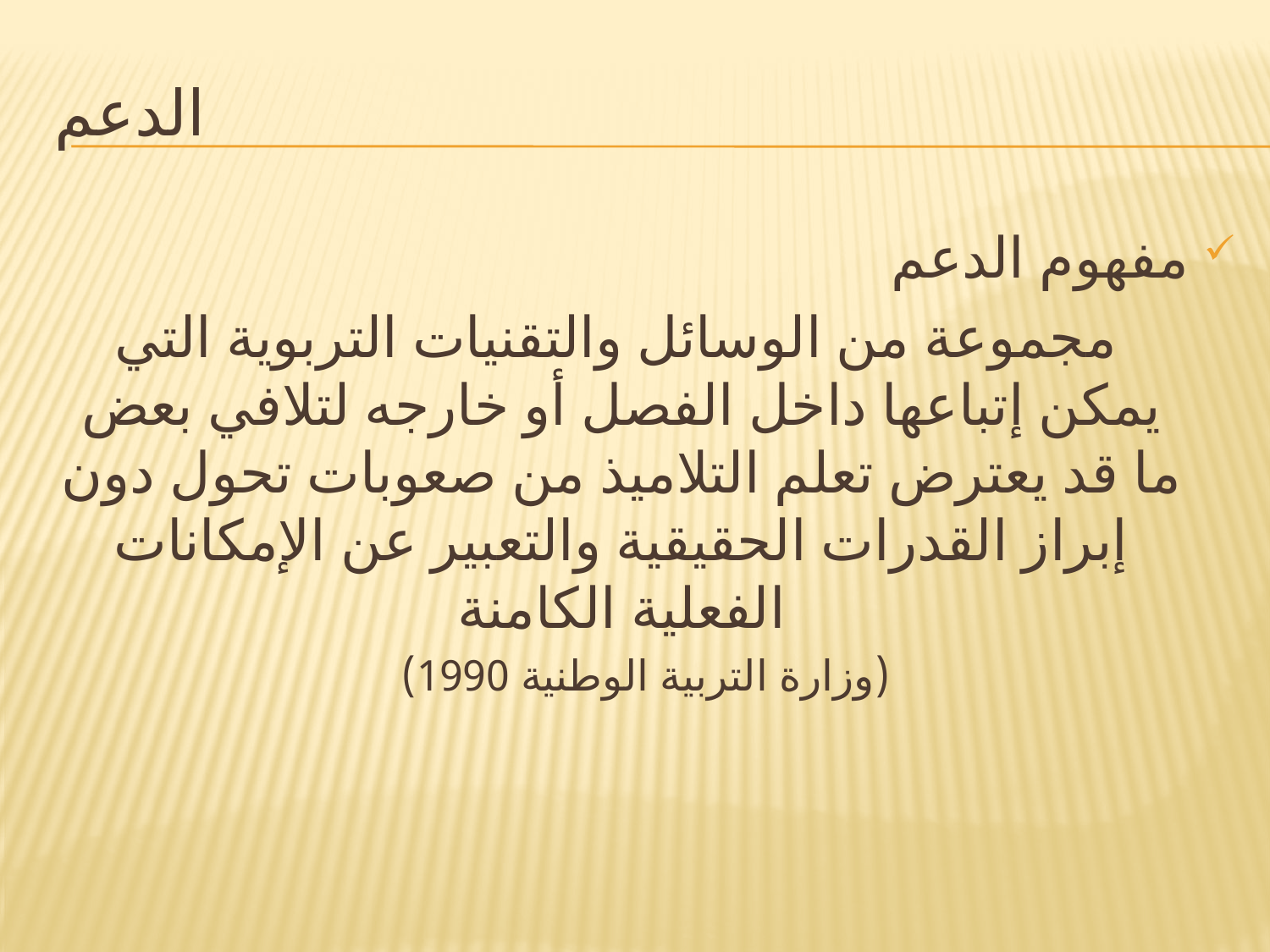

# الدعم
مفهوم الدعم
    مجموعة من الوسائل والتقنيات التربوية التي يمكن إتباعها داخل الفصل أو خارجه لتلافي بعض ما قد يعترض تعلم التلاميذ من صعوبات تحول دون إبراز القدرات الحقيقية والتعبير عن الإمكانات الفعلية الكامنة
(وزارة التربية الوطنية 1990)